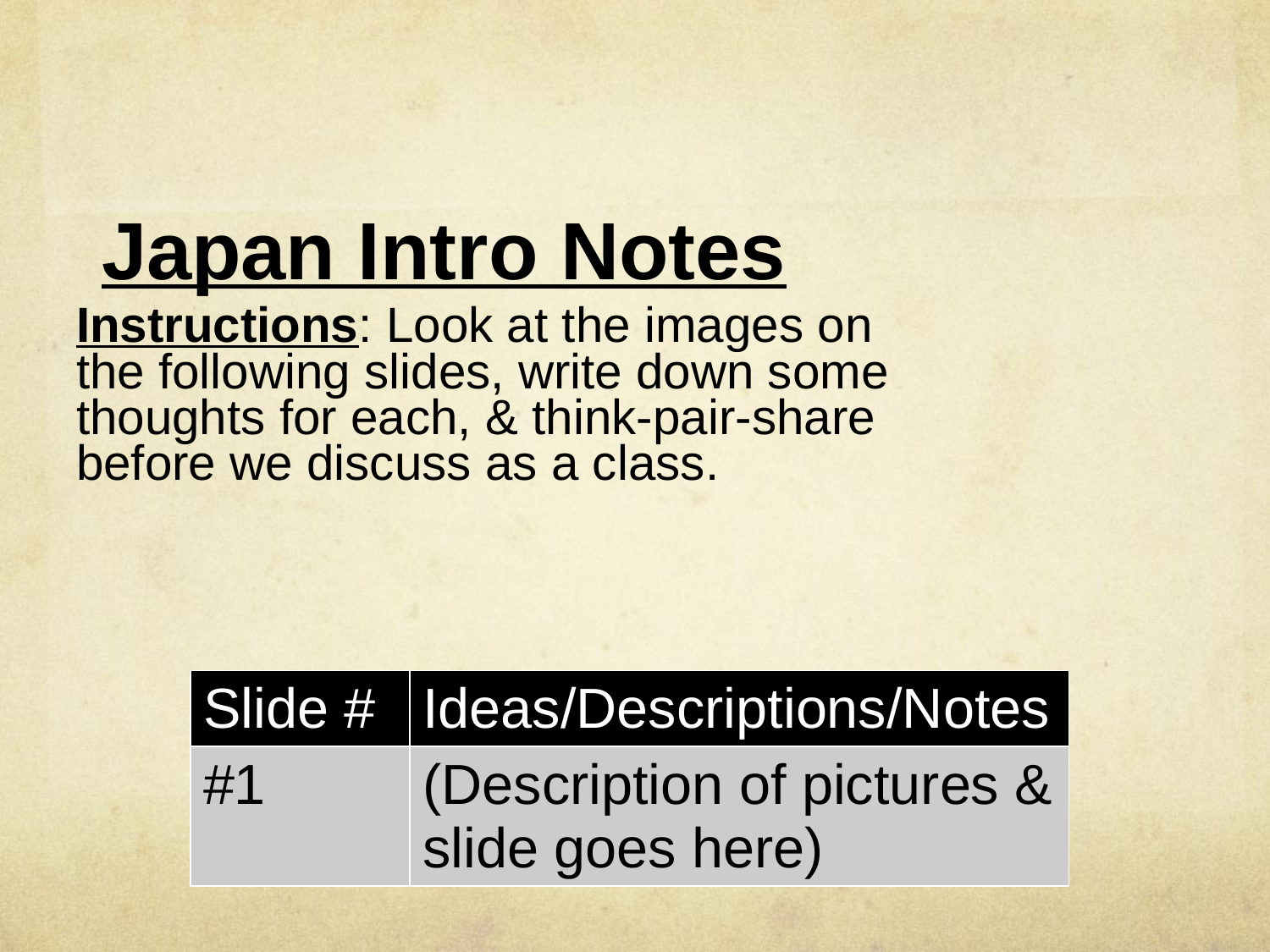

# Japan Intro Notes
Instructions: Look at the images on the following slides, write down some thoughts for each, & think-pair-share before we discuss as a class.
| Slide # | Ideas/Descriptions/Notes |
| --- | --- |
| #1 | (Description of pictures & slide goes here) |